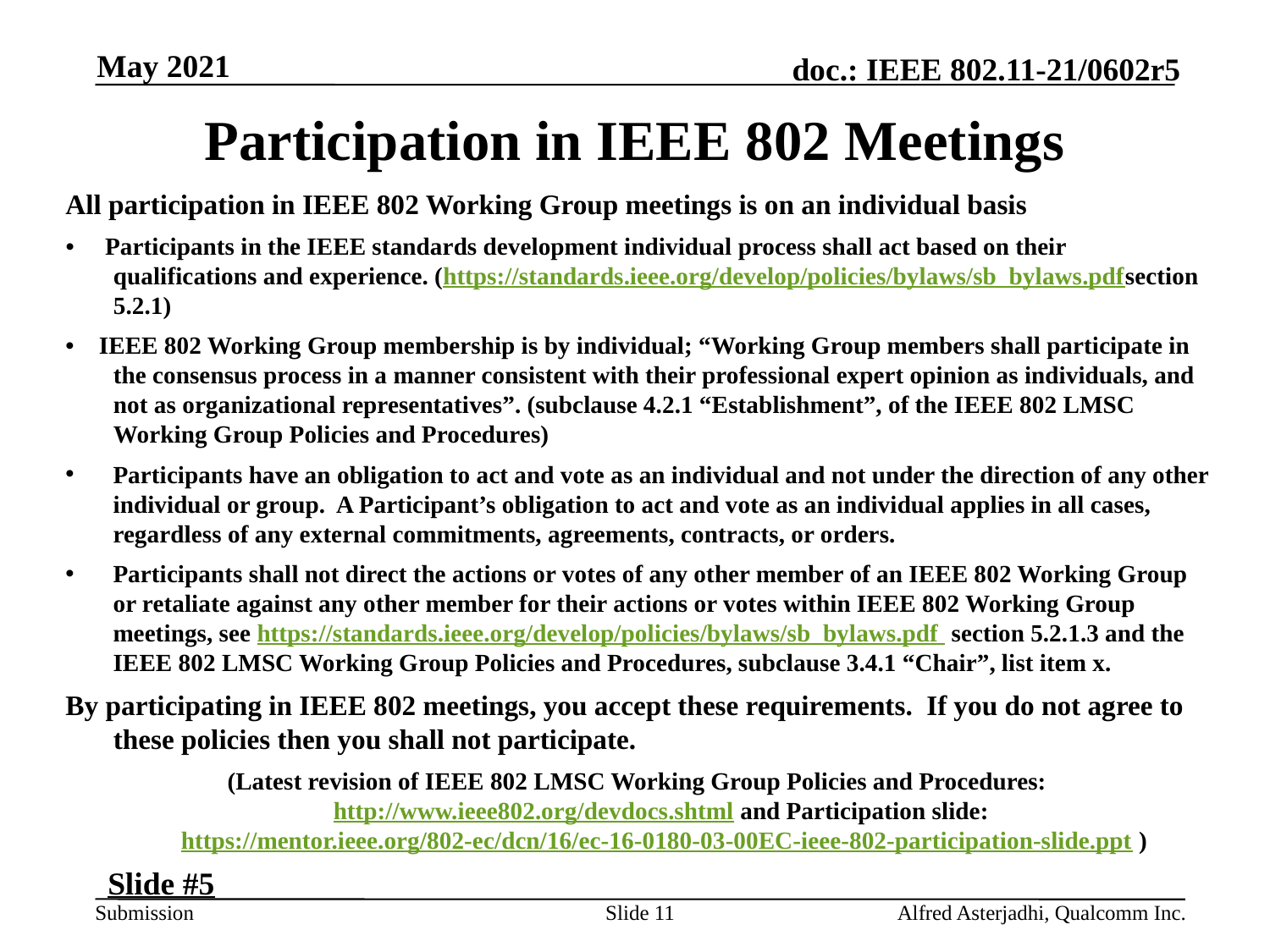

May 2021
# Participation in IEEE 802 Meetings
All participation in IEEE 802 Working Group meetings is on an individual basis
•     Participants in the IEEE standards development individual process shall act based on their qualifications and experience. (https://standards.ieee.org/develop/policies/bylaws/sb_bylaws.pdfsection 5.2.1)
•    IEEE 802 Working Group membership is by individual; “Working Group members shall participate in the consensus process in a manner consistent with their professional expert opinion as individuals, and not as organizational representatives”. (subclause 4.2.1 “Establishment”, of the IEEE 802 LMSC Working Group Policies and Procedures)
Participants have an obligation to act and vote as an individual and not under the direction of any other individual or group.  A Participant’s obligation to act and vote as an individual applies in all cases, regardless of any external commitments, agreements, contracts, or orders.
Participants shall not direct the actions or votes of any other member of an IEEE 802 Working Group or retaliate against any other member for their actions or votes within IEEE 802 Working Group meetings, see https://standards.ieee.org/develop/policies/bylaws/sb_bylaws.pdf  section 5.2.1.3 and the IEEE 802 LMSC Working Group Policies and Procedures, subclause 3.4.1 “Chair”, list item x.
By participating in IEEE 802 meetings, you accept these requirements.  If you do not agree to these policies then you shall not participate.
(Latest revision of IEEE 802 LMSC Working Group Policies and Procedures: http://www.ieee802.org/devdocs.shtml and Participation slide: https://mentor.ieee.org/802-ec/dcn/16/ec-16-0180-03-00EC-ieee-802-participation-slide.ppt )

Slide #5
Slide 11
Alfred Asterjadhi, Qualcomm Inc.